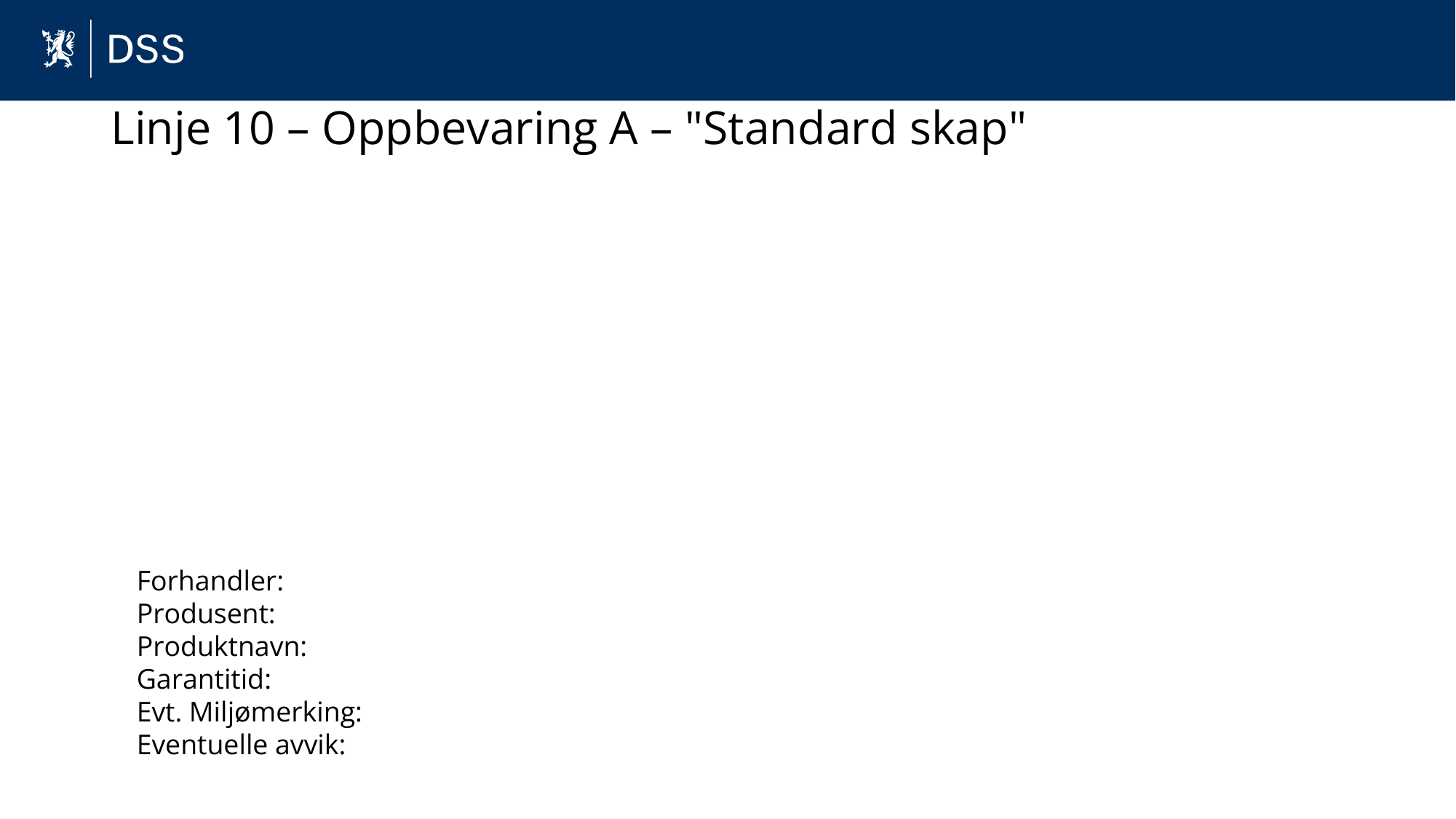

# Linje 10 – Oppbevaring A – "Standard skap"
Forhandler:
Produsent:
Produktnavn:
Garantitid:
Evt. Miljømerking:
Eventuelle avvik: